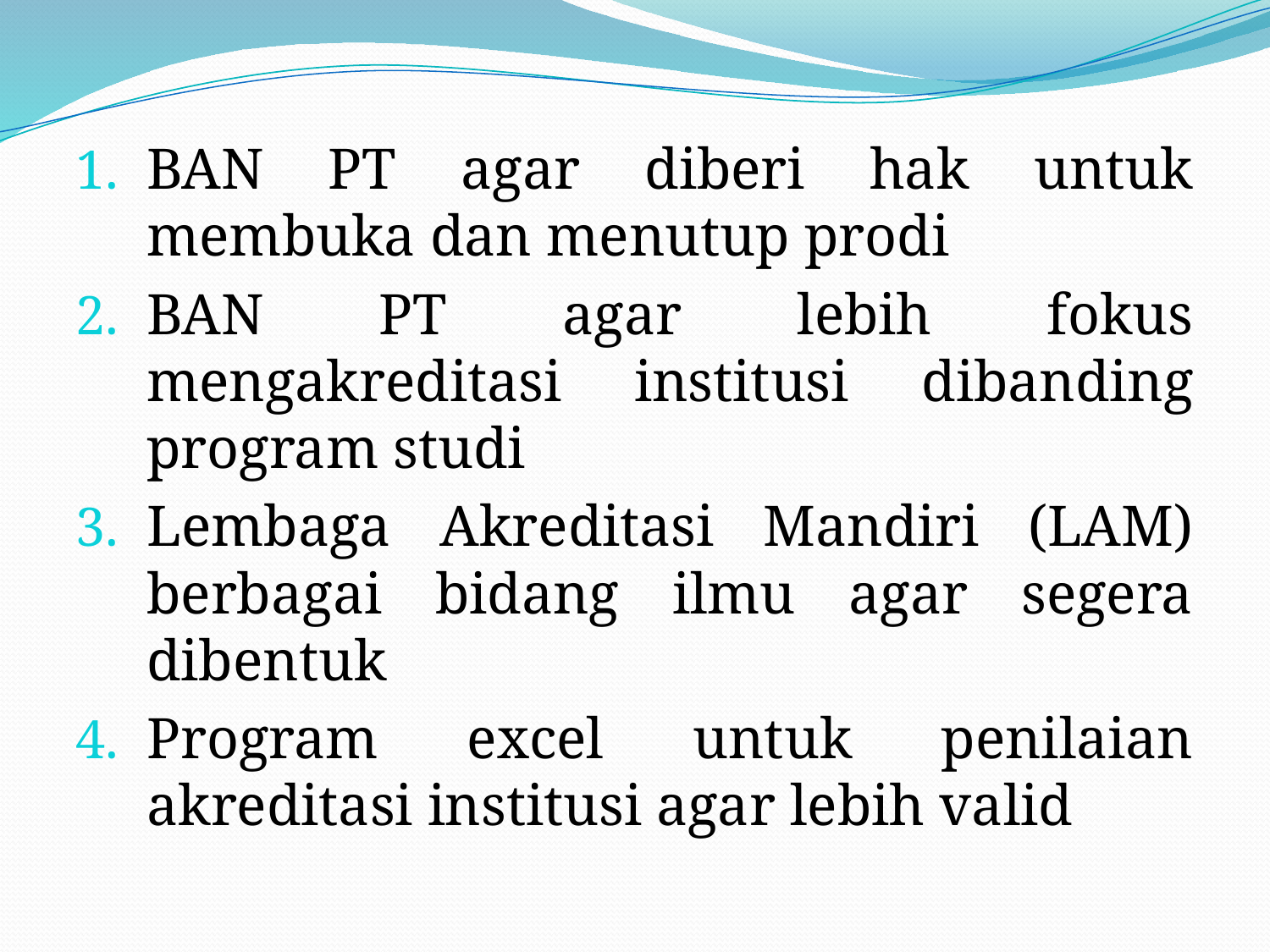

BAN PT agar diberi hak untuk membuka dan menutup prodi
BAN PT agar lebih fokus mengakreditasi institusi dibanding program studi
Lembaga Akreditasi Mandiri (LAM) berbagai bidang ilmu agar segera dibentuk
Program excel untuk penilaian akreditasi institusi agar lebih valid